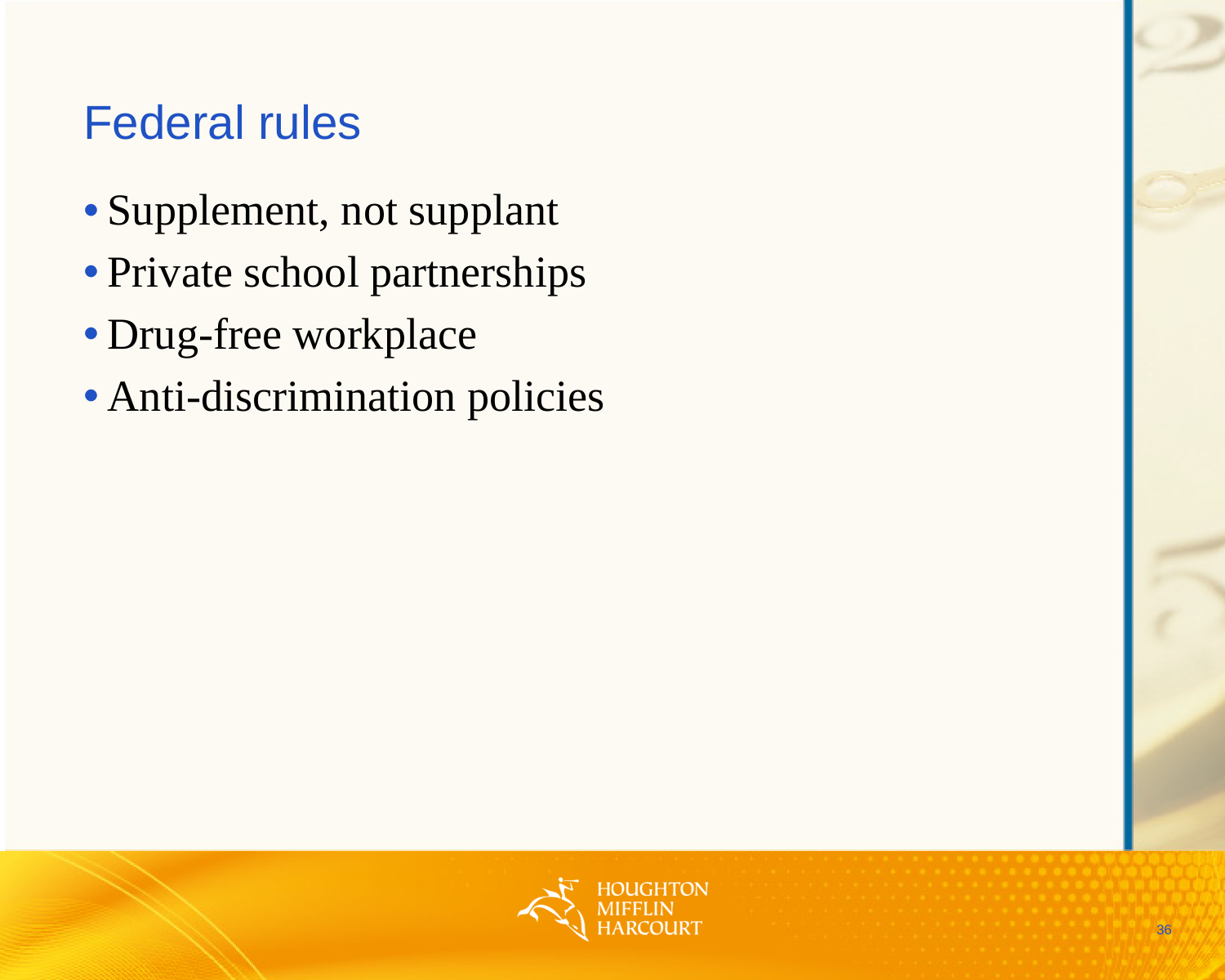

# Federal rules
Supplement, not supplant
Private school partnerships
Drug-free workplace
Anti-discrimination policies
36